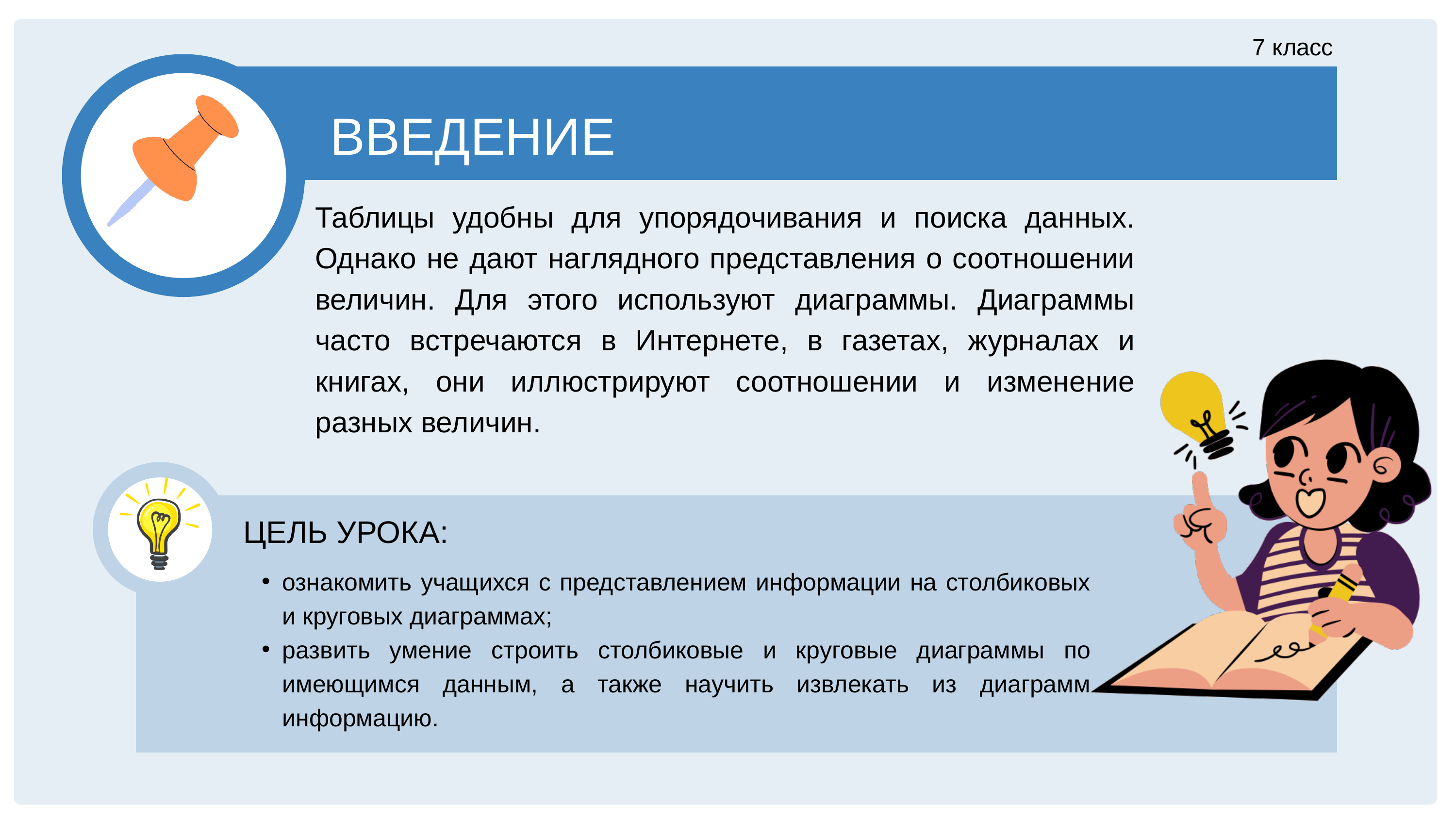

7 класс

ВВЕДЕНИЕ

Таблицы удобны для упорядочивания и поиска данных. Однако не дают наглядного представления о соотношении величин. Для этого используют диаграммы. Диаграммы часто встречаются в Интернете, в газетах, журналах и книгах, они иллюстрируют соотношении и изменение разных величин.

ЦЕЛЬ УРОКА:
ознакомить учащихся с представлением информации на столбиковых и круговых диаграммах;
развить умение строить столбиковые и круговые диаграммы по имеющимся данным, а также научить извлекать из диаграмм информацию.